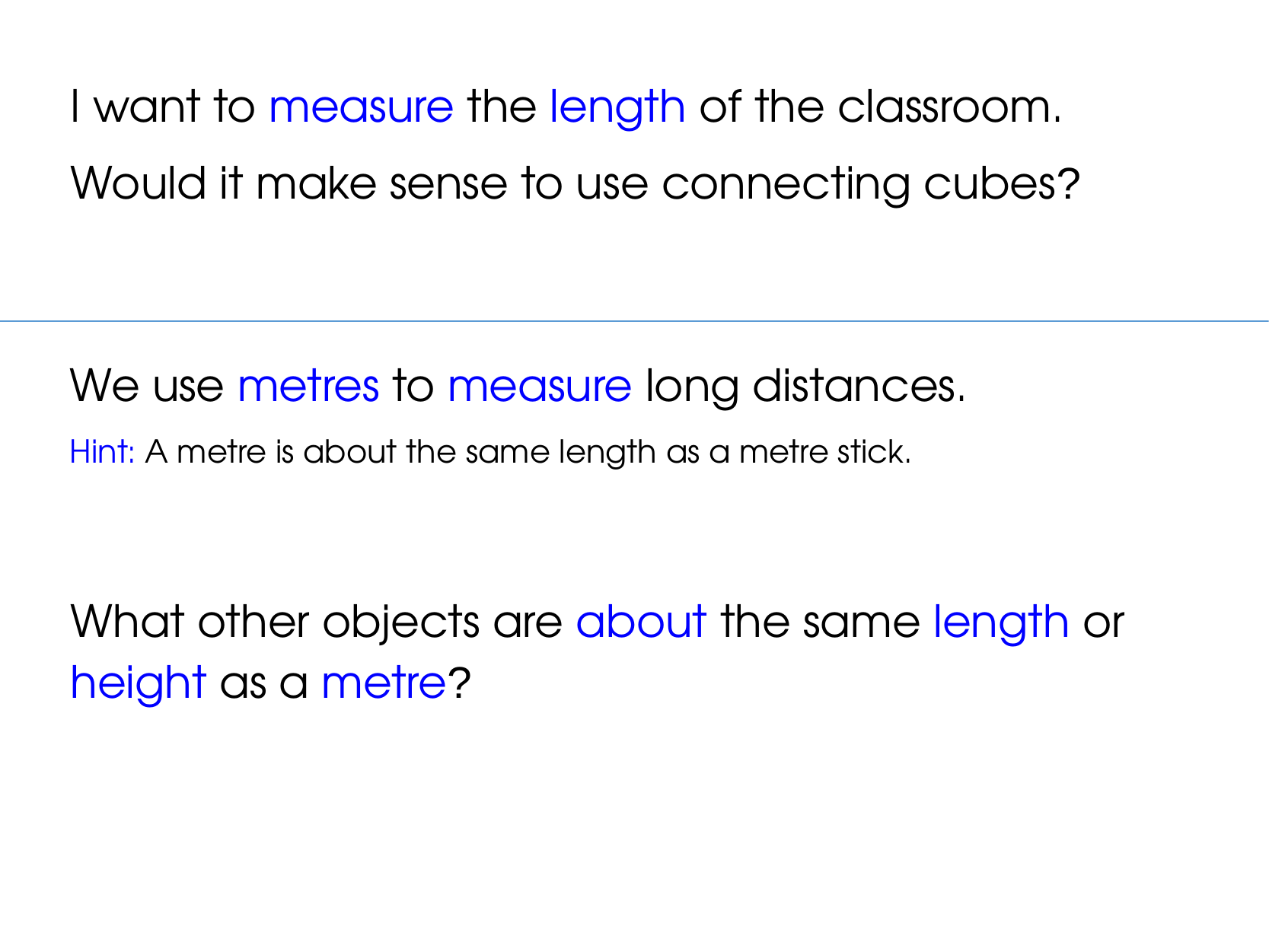

I want to measure the length of the classroom.
Would it make sense to use connecting cubes?
We use metres to measure long distances.
Hint: A metre is about the same length as a metre stick.
What other objects are about the same length or height as a metre?